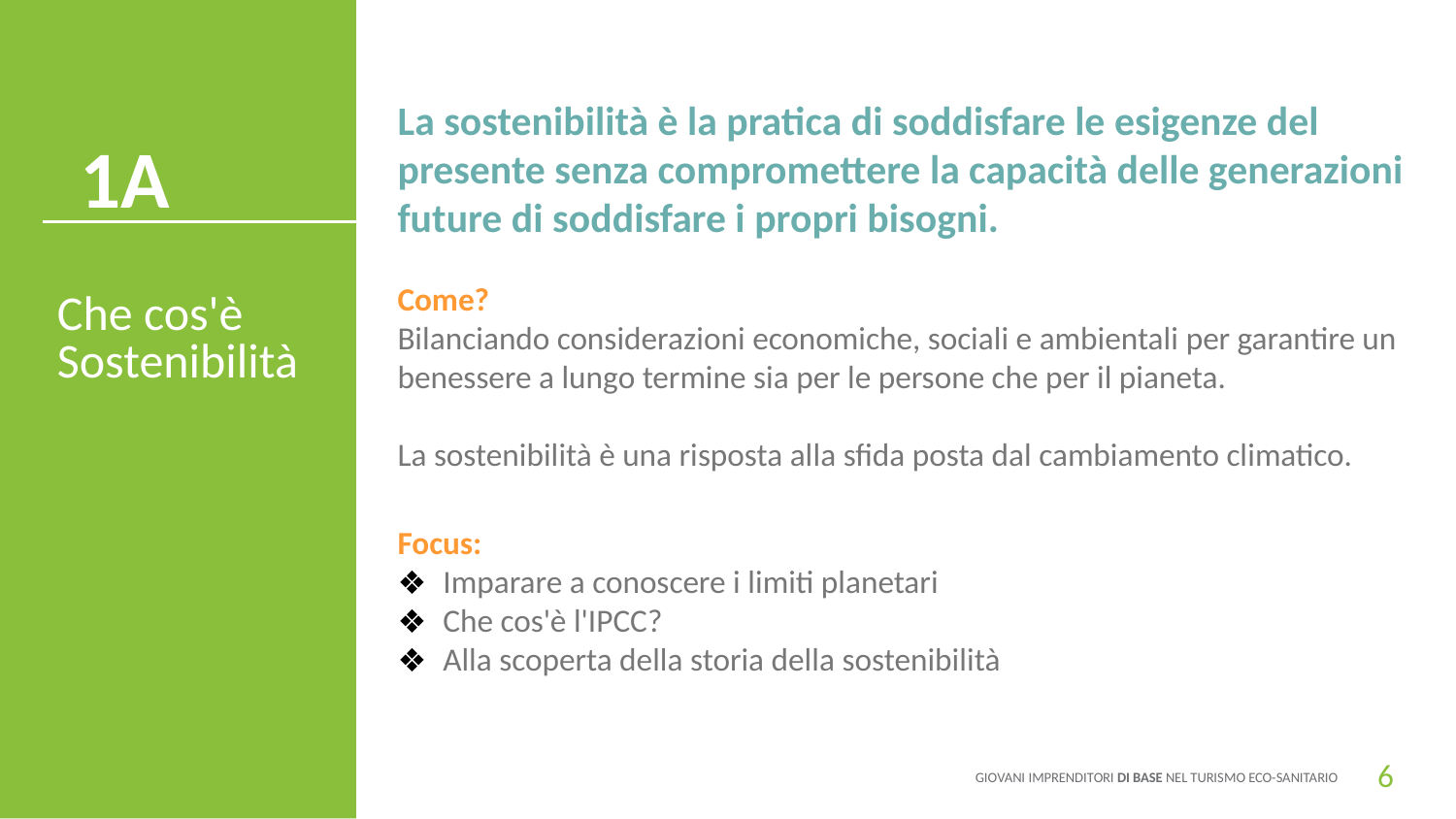

La sostenibilità è la pratica di soddisfare le esigenze del presente senza compromettere la capacità delle generazioni future di soddisfare i propri bisogni.

Come?
Bilanciando considerazioni economiche, sociali e ambientali per garantire un benessere a lungo termine sia per le persone che per il pianeta.

La sostenibilità è una risposta alla sfida posta dal cambiamento climatico.
1A
Che cos'è
Sostenibilità

Focus:
Imparare a conoscere i limiti planetari
Che cos'è l'IPCC?
Alla scoperta della storia della sostenibilità

6